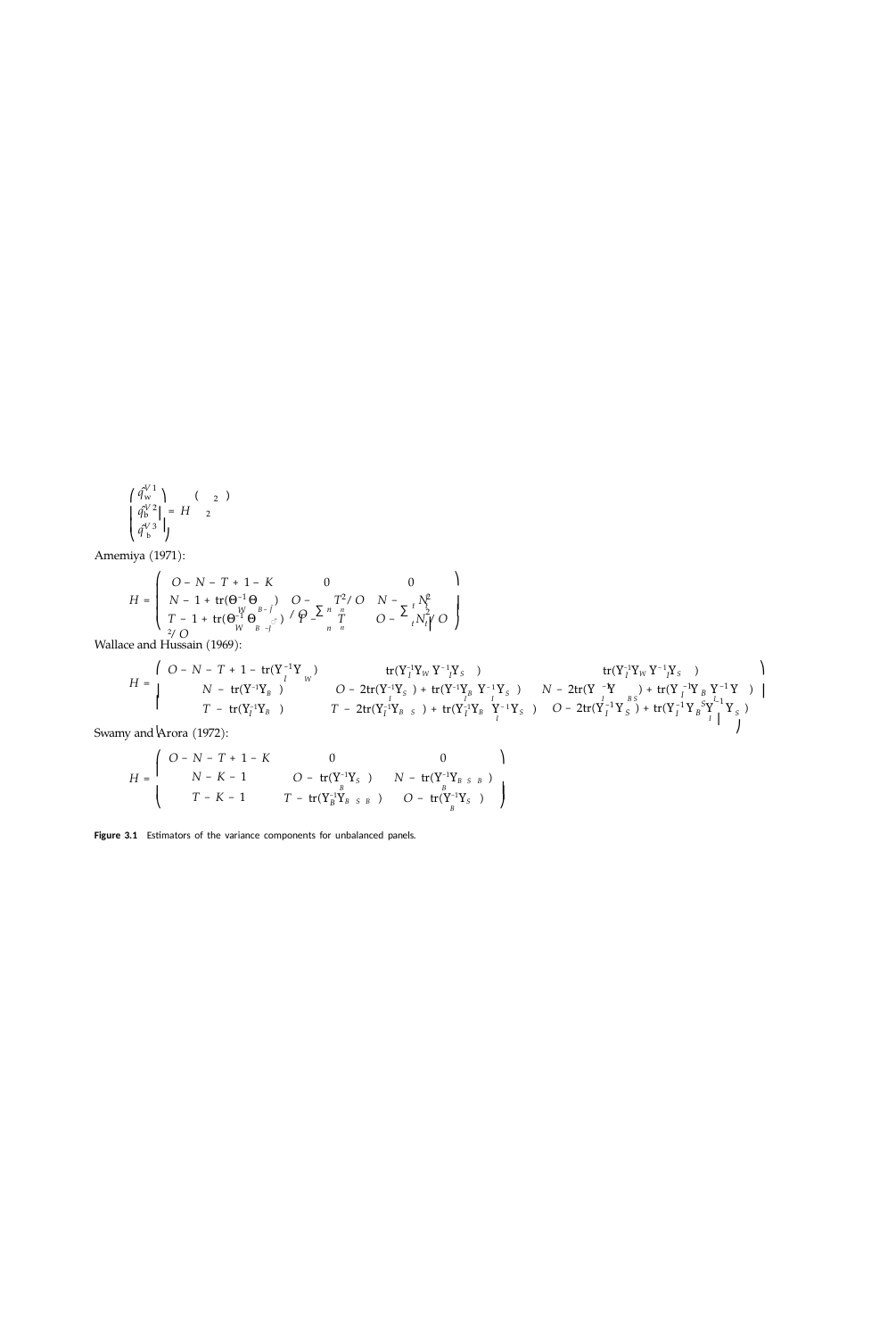

⎛	⎞	(  )
V 1
w
q̂
2

V 2
q̂
= H
⎜ b ⎟
2
⎜ V 3 ⎟

q̂
⎝ b ⎠

Amemiya (1971):
⎞⎟
⎛
O – N – T + 1 – K
0
0
⎜
−1
2
2
H =  N – 1 + tr(Θ Θ  )
O −	T  ∕O    N −       N  ∕O
⎟
⎜
n n
t t
W  B−J̄
∑
∑
2	⎟
⎜
−1
T − 1 + tr(Θ    Θ	)     T −	T 2∕O
O −       N  ∕O
⎠
⎝
̄
n n
t t
W  B −J

Wallace and Hussain (1969):
⎛
⎞
−1
O − N − T + 1 − tr(Υ  Υ )
tr(Υ−1ΥW Υ−1ΥS )
tr(Υ−1ΥW Υ−1ΥS )
I  W
I	I
I	I

−1
−1	−1
H =
⎜
N − tr(Υ−1ΥB )
O − 2tr(Υ−1ΥS ) + tr(Υ−1ΥB Υ−1ΥS )  N − 2tr(Υ  Υ  ) + tr(Υ  Υ
Υ Υ )
⎟
B	S
I
I		I
 I
I  B S
 I

⎜⎝
−1	⎟
−1
−1
T − tr(Υ−1ΥB )
T − 2tr(Υ−1ΥB S ) + tr(Υ−1ΥB Υ−1ΥS )
O − 2tr(Υ  Υ ) + tr(Υ  Υ
Υ Υ )
S	⎠
S
B
I
I	I
I
I
 I
 I

Swamy and Arora (1972):
O − N − T + 1 − K N − K − 1
T − K − 1
⎞⎟
⎛
0
0
⎜
N − tr(Υ−1ΥB S B )
O − tr(Υ−1ΥS )
H =
B
B
⎟
⎜
O − tr(Υ−1ΥS )
T − tr(Υ−1ΥB S B )
⎠
⎝
B
B

Figure 3.1 Estimators of the variance components for unbalanced panels.